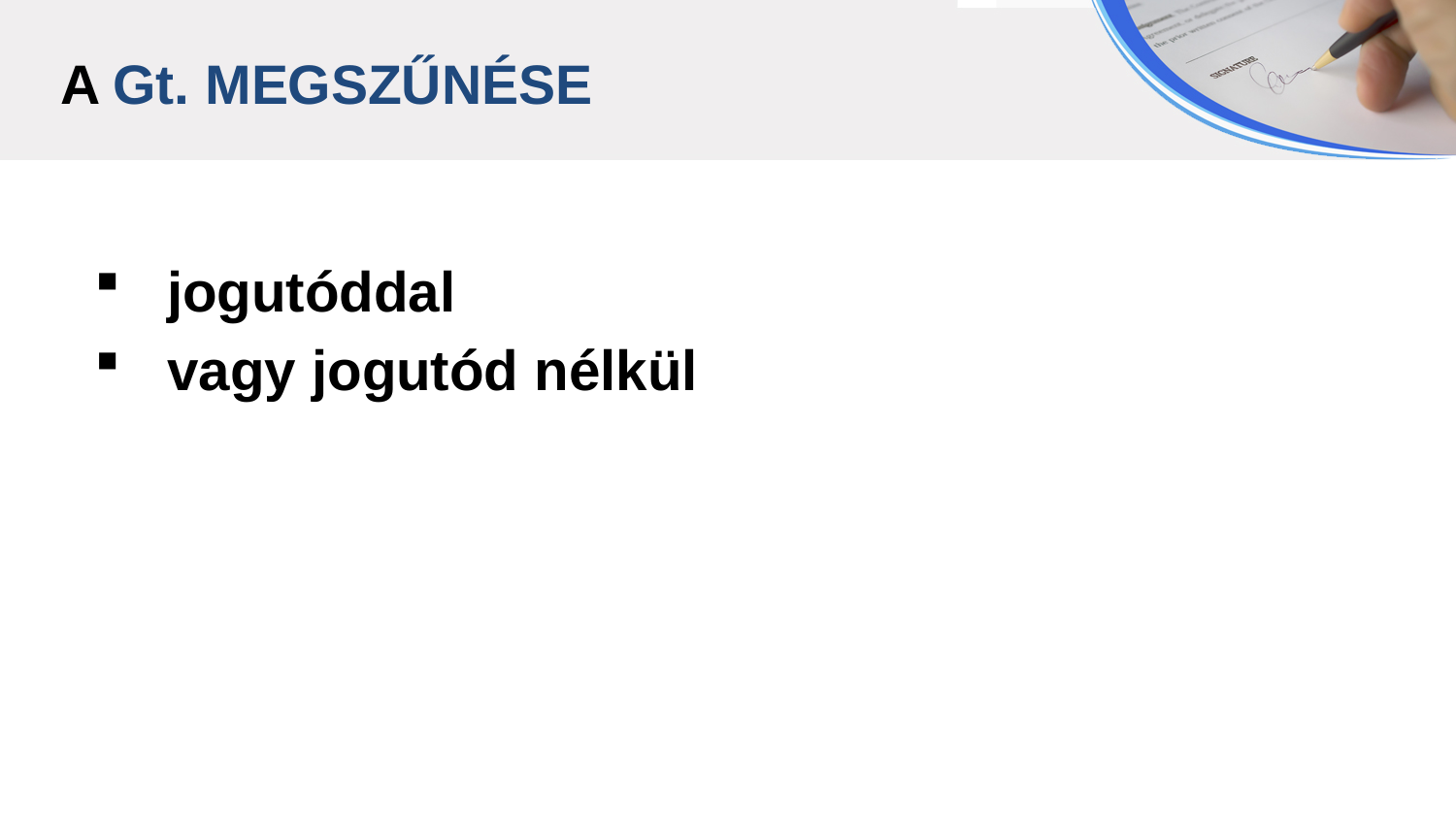

A Gt. MEGSZŰNÉSE

jogutóddal
vagy jogutód nélkül